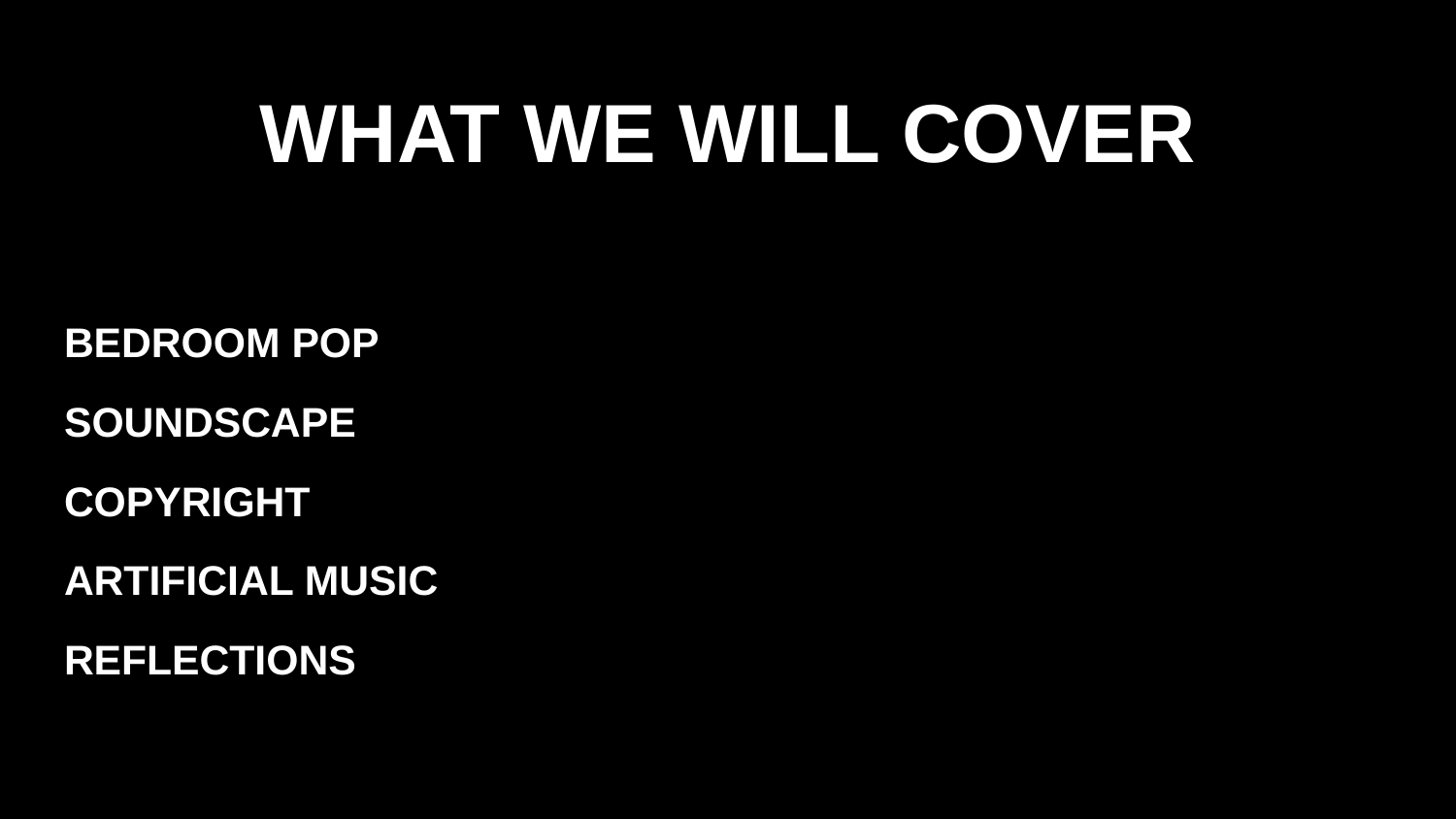

# WHAT WE WILL COVER
BEDROOM POP

SOUNDSCAPE

COPYRIGHT

ARTIFICIAL MUSIC

REFLECTIONS